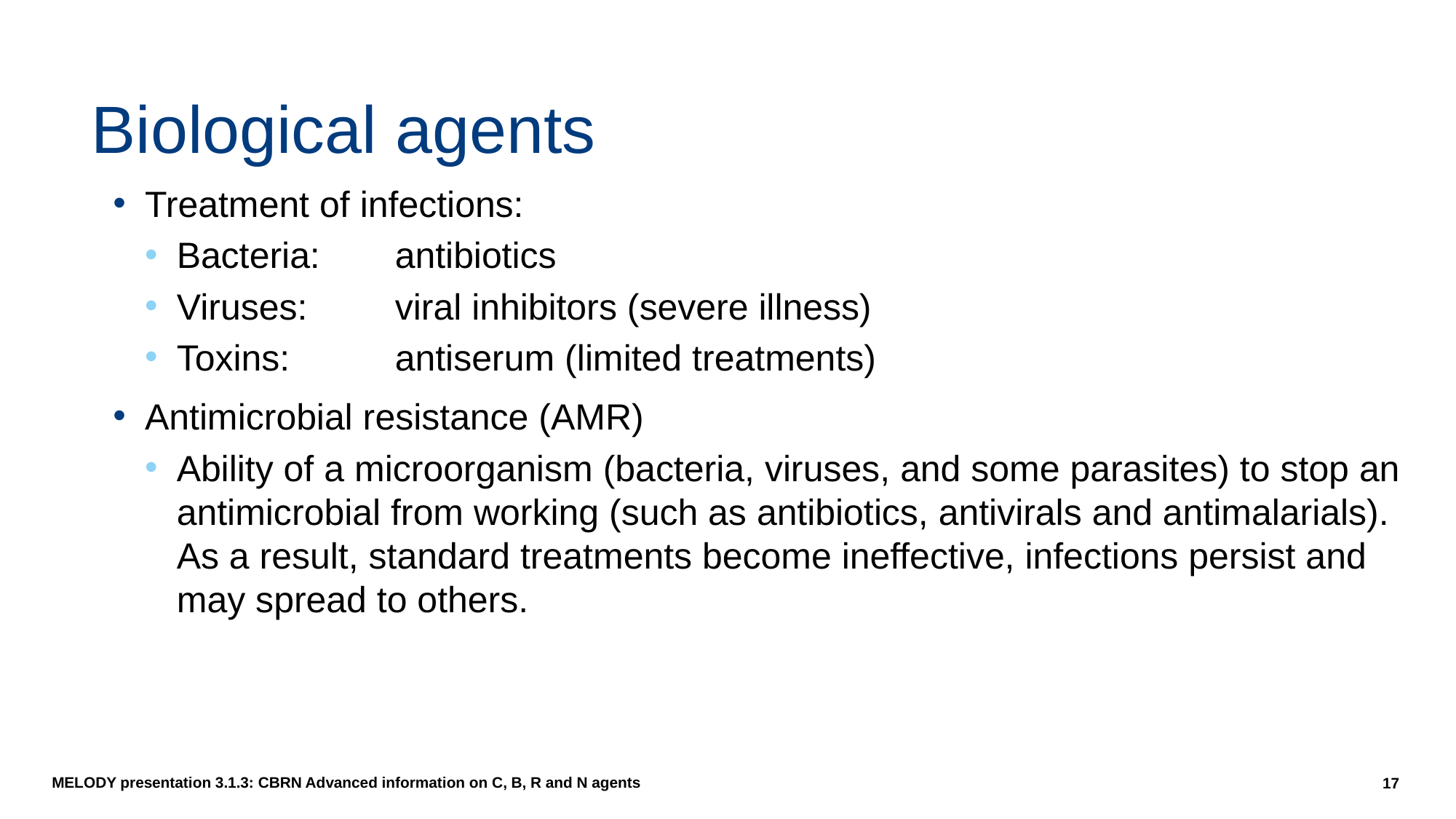

# Biological agents
Treatment of infections:
Bacteria:	antibiotics
Viruses:	viral inhibitors (severe illness)
Toxins:	antiserum (limited treatments)
Antimicrobial resistance (AMR)
Ability of a microorganism (bacteria, viruses, and some parasites) to stop an antimicrobial from working (such as antibiotics, antivirals and antimalarials). As a result, standard treatments become ineffective, infections persist and may spread to others.

MELODY presentation 3.1.3: CBRN Advanced information on C, B, R and N agents
17